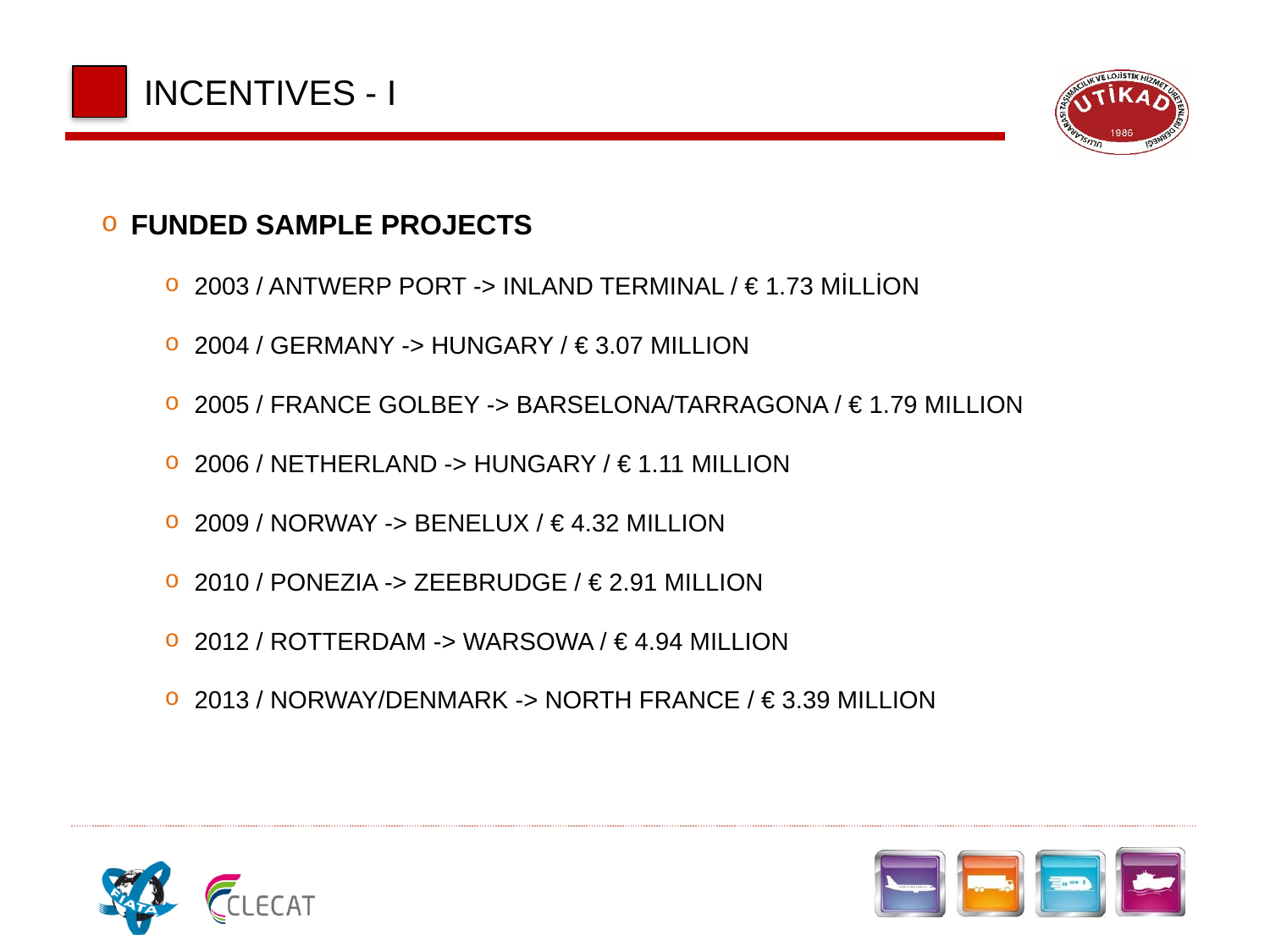

INCENTIVES - I
FUNDED SAMPLE PROJECTS
2003 / ANTWERP PORT -> INLAND TERMINAL / € 1.73 MİLLİON
2004 / GERMANY -> HUNGARY / € 3.07 MILLION
2005 / FRANCE GOLBEY -> BARSELONA/TARRAGONA / € 1.79 MILLION
2006 / NETHERLAND -> HUNGARY / € 1.11 MILLION
2009 / NORWAY -> BENELUX / € 4.32 MILLION
2010 / PONEZIA -> ZEEBRUDGE / € 2.91 MILLION
2012 / ROTTERDAM -> WARSOWA / € 4.94 MILLION
2013 / NORWAY/DENMARK -> NORTH FRANCE / € 3.39 MILLION